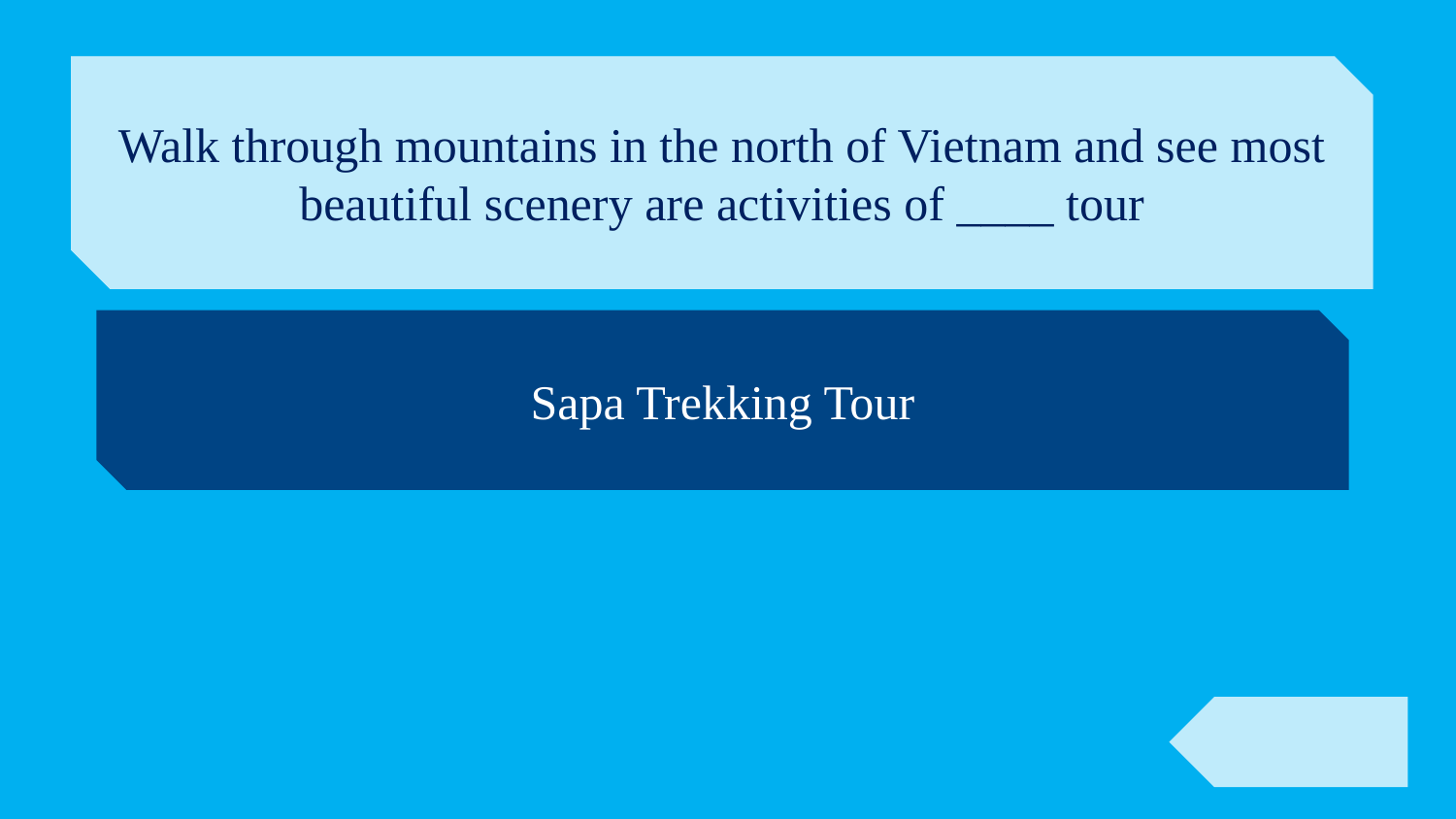

Walk through mountains in the north of Vietnam and see most beautiful scenery are activities of ____ tour
Sapa Trekking Tour